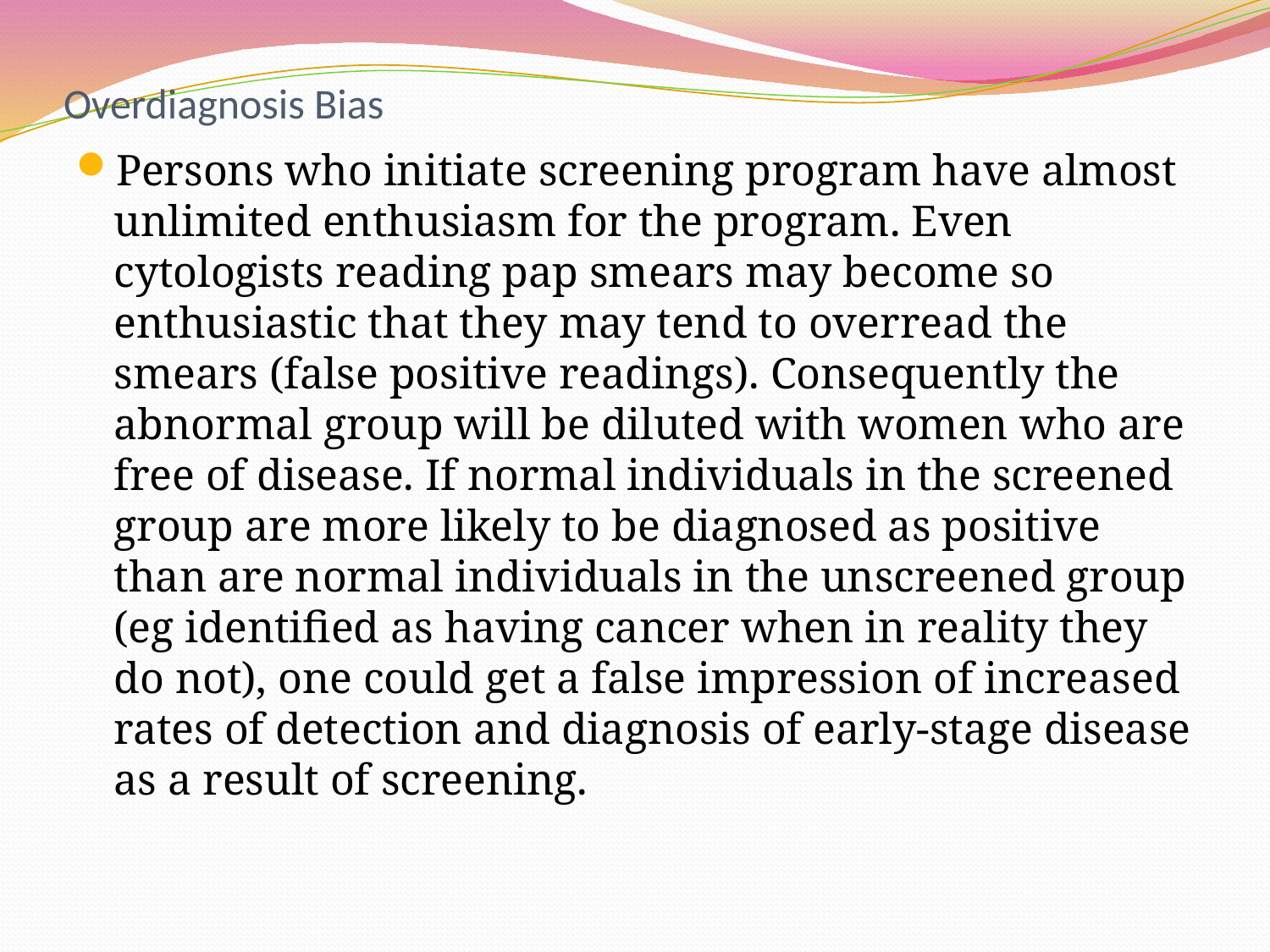

# Overdiagnosis Bias
Persons who initiate screening program have almost unlimited enthusiasm for the program. Even cytologists reading pap smears may become so enthusiastic that they may tend to overread the smears (false positive readings). Consequently the abnormal group will be diluted with women who are free of disease. If normal individuals in the screened group are more likely to be diagnosed as positive than are normal individuals in the unscreened group (eg identified as having cancer when in reality they do not), one could get a false impression of increased rates of detection and diagnosis of early-stage disease as a result of screening.